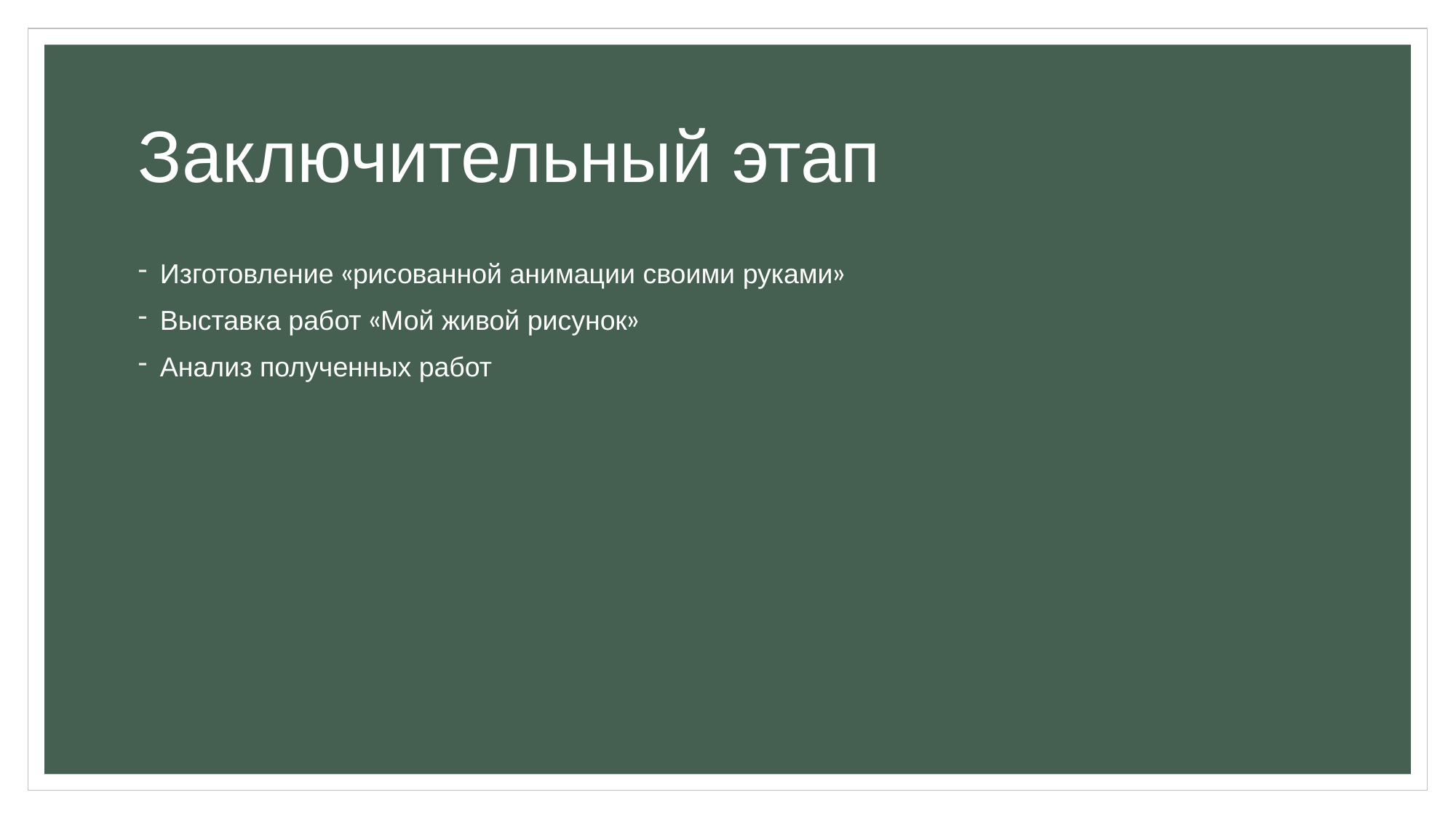

# Заключительный этап
Изготовление «рисованной анимации своими руками»
Выставка работ «Мой живой рисунок»
Анализ полученных работ